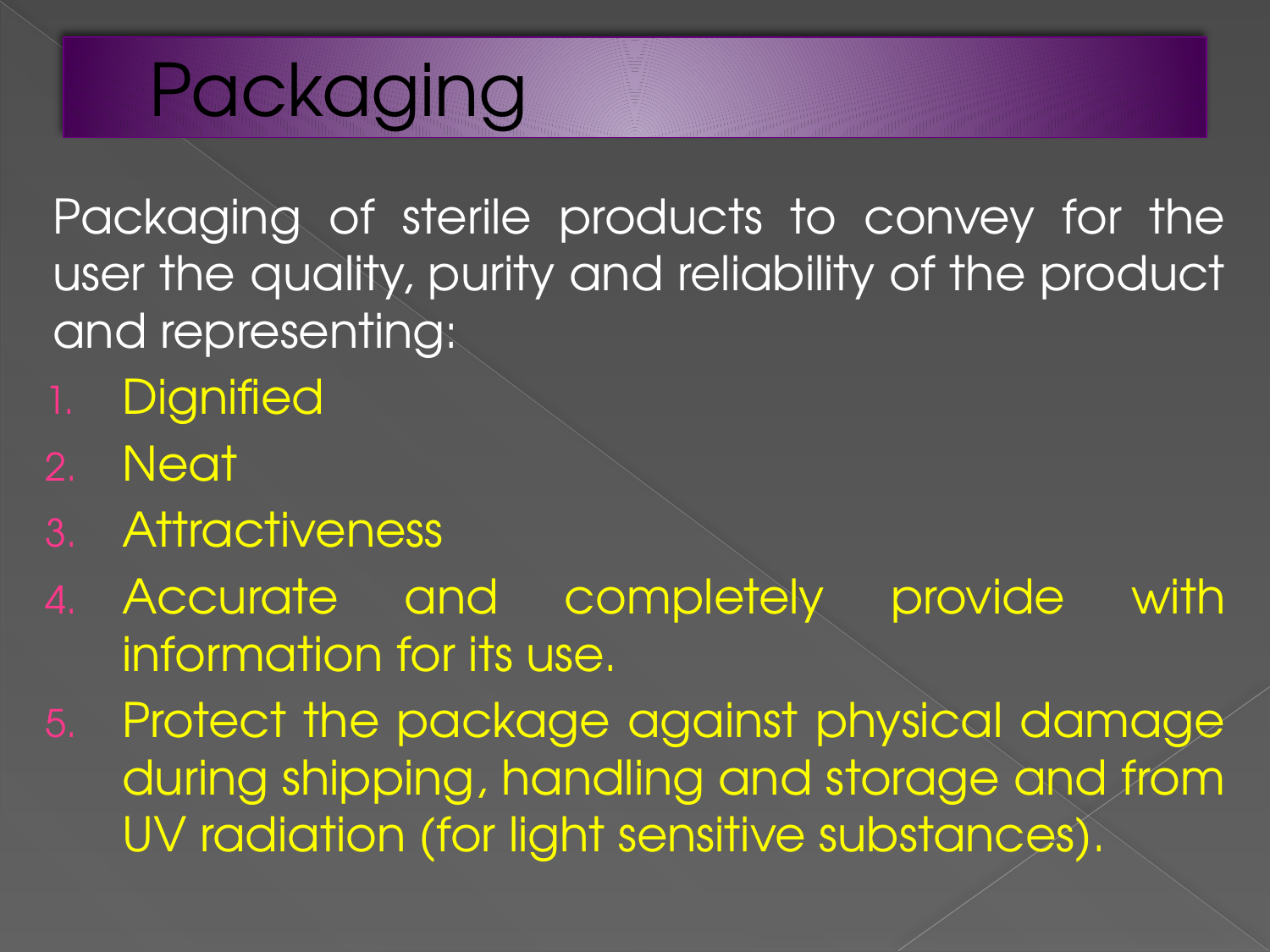

# Packaging
Packaging of sterile products to convey for the user the quality, purity and reliability of the product and representing:
Dignified
Neat
Attractiveness
Accurate and completely provide with information for its use.
Protect the package against physical damage during shipping, handling and storage and from UV radiation (for light sensitive substances).